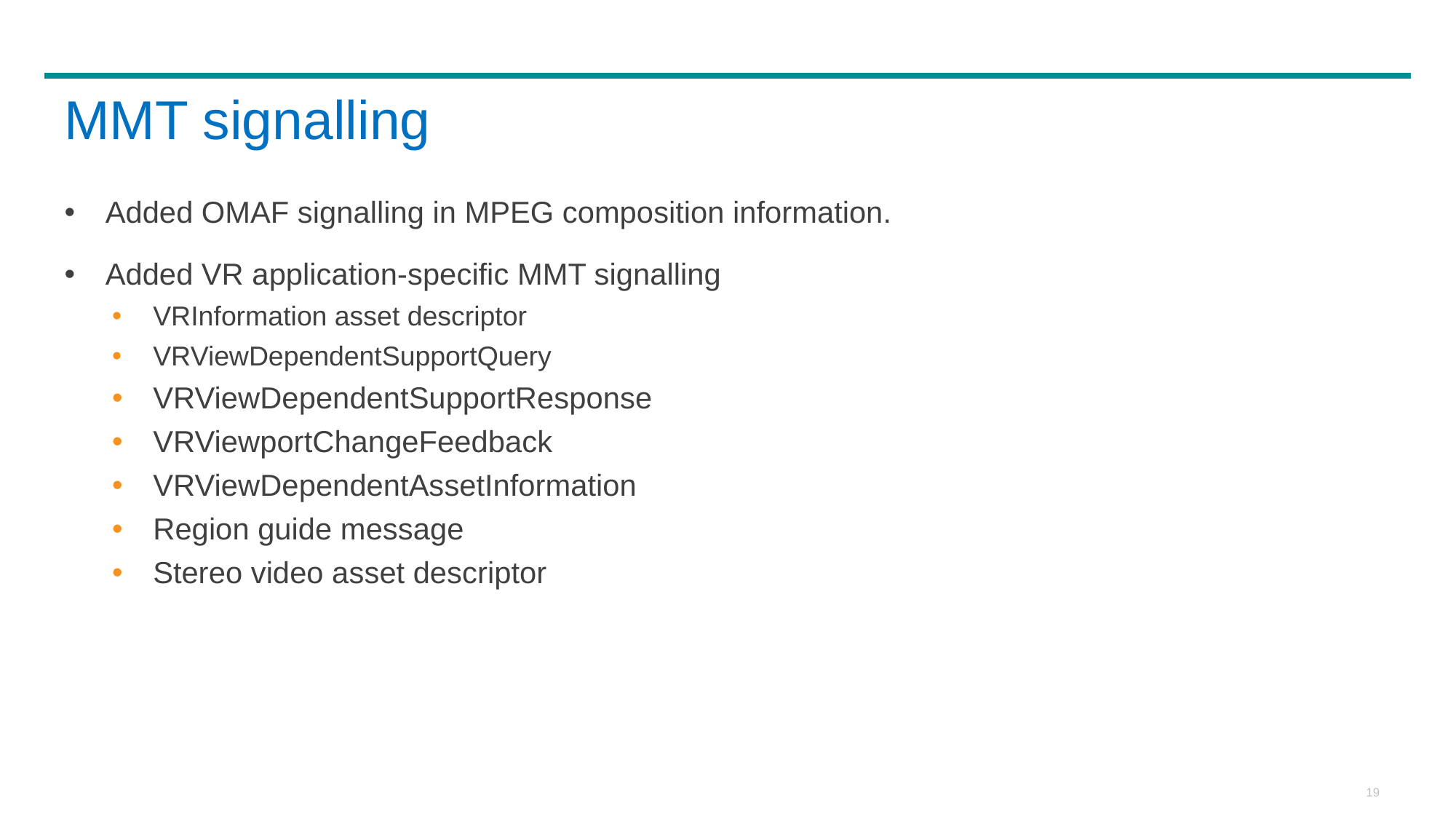

# MMT signalling
Added OMAF signalling in MPEG composition information.
Added VR application-specific MMT signalling
VRInformation asset descriptor
VRViewDependentSupportQuery
VRViewDependentSupportResponse
VRViewportChangeFeedback
VRViewDependentAssetInformation
Region guide message
Stereo video asset descriptor